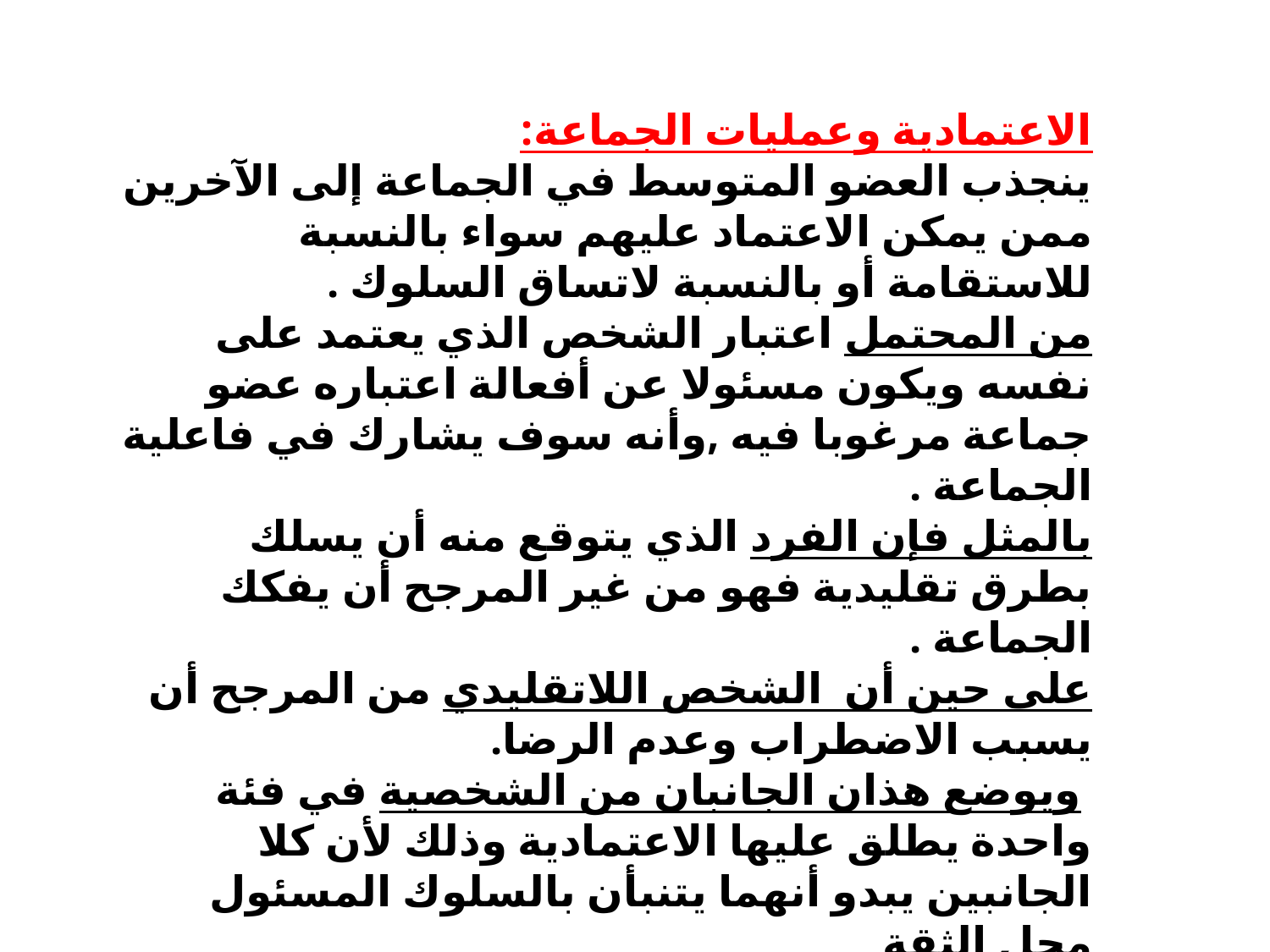

الاعتمادية وعمليات الجماعة:
ينجذب العضو المتوسط في الجماعة إلى الآخرين ممن يمكن الاعتماد عليهم سواء بالنسبة للاستقامة أو بالنسبة لاتساق السلوك .
من المحتمل اعتبار الشخص الذي يعتمد على نفسه ويكون مسئولا عن أفعالة اعتباره عضو جماعة مرغوبا فيه ,وأنه سوف يشارك في فاعلية الجماعة .
بالمثل فإن الفرد الذي يتوقع منه أن يسلك بطرق تقليدية فهو من غير المرجح أن يفكك الجماعة .
على حين أن  الشخص اللاتقليدي من المرجح أن يسبب الاضطراب وعدم الرضا.
 ويوضع هذان الجانبان من الشخصية في فئة واحدة يطلق عليها الاعتمادية وذلك لأن كلا الجانبين يبدو أنهما يتنبأن بالسلوك المسئول محل الثقة .